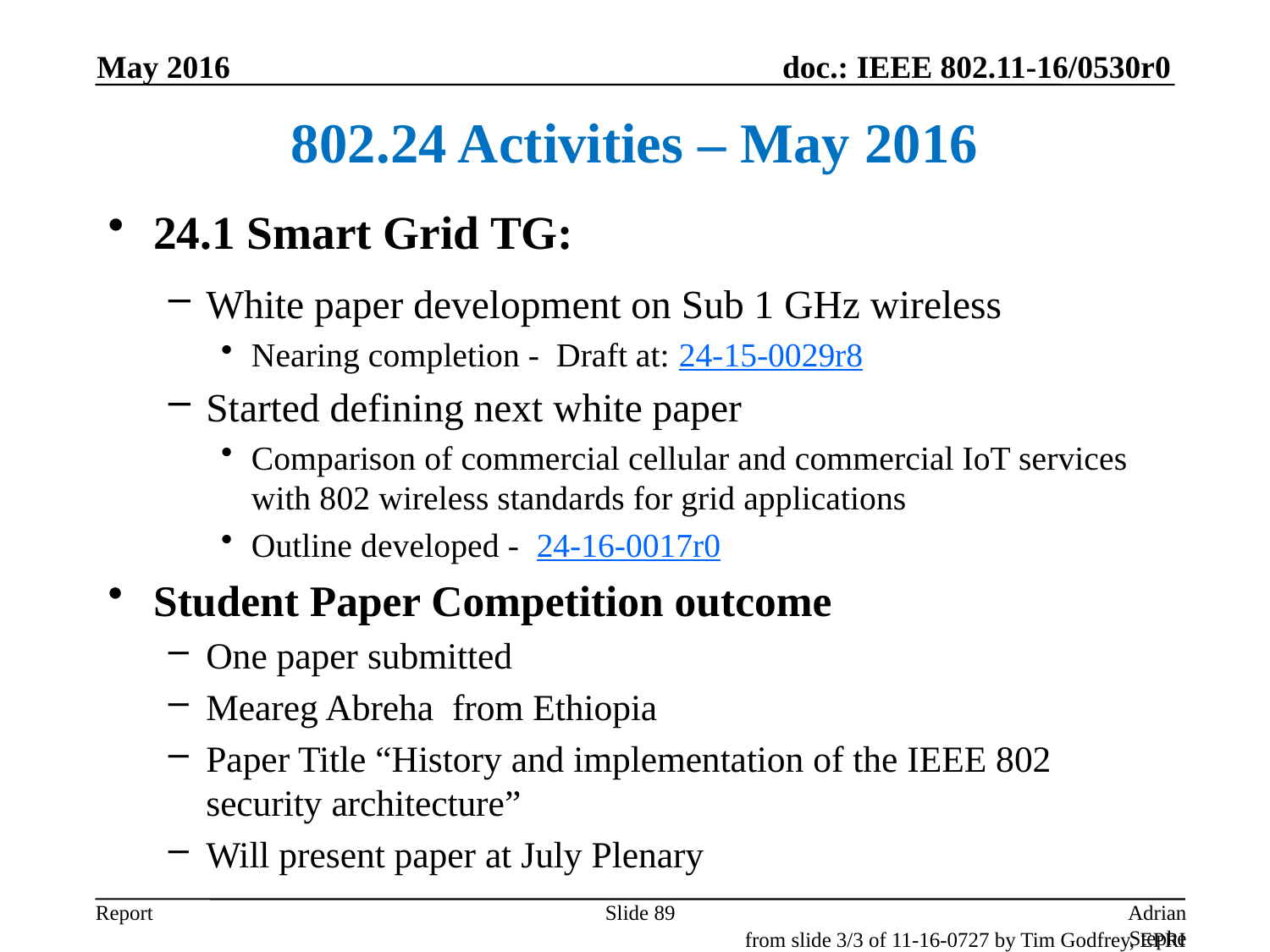

May 2016
# 802.24 Activities – May 2016
24.1 Smart Grid TG:
White paper development on Sub 1 GHz wireless
Nearing completion -  Draft at: 24-15-0029r8
Started defining next white paper
Comparison of commercial cellular and commercial IoT services with 802 wireless standards for grid applications
Outline developed -  24-16-0017r0
Student Paper Competition outcome
One paper submitted
Meareg Abreha  from Ethiopia
Paper Title “History and implementation of the IEEE 802 security architecture”
Will present paper at July Plenary

Slide 89
Adrian Stephens, Intel Corporation
from slide 3/3 of 11-16-0727 by Tim Godfrey, EPRI